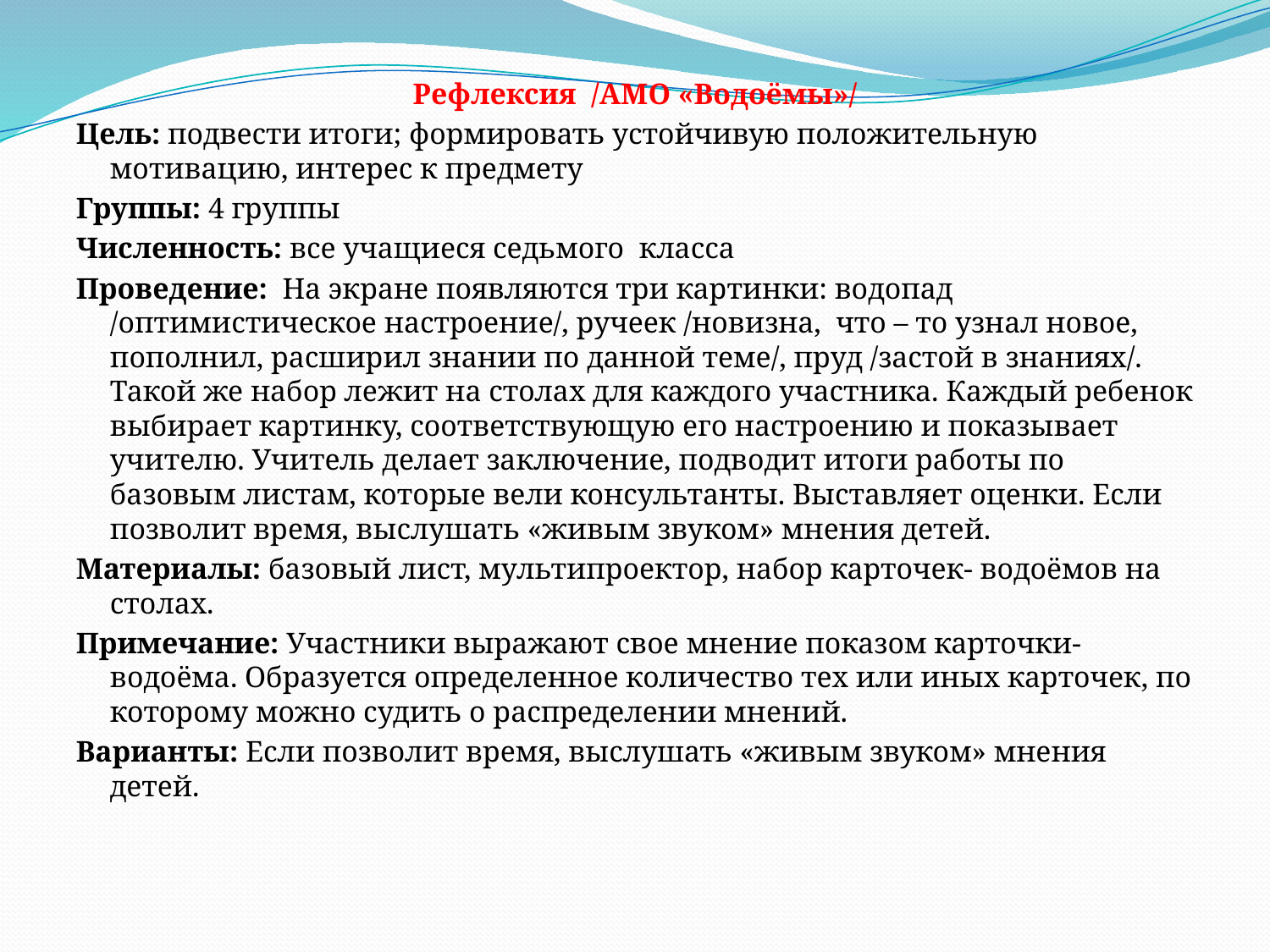

#
Рефлексия  /АМО «Водоёмы»/
Цель: подвести итоги; формировать устойчивую положительную мотивацию, интерес к предмету
Группы: 4 группы
Численность: все учащиеся седьмого  класса
Проведение:  На экране появляются три картинки: водопад /оптимистическое настроение/, ручеек /новизна,  что – то узнал новое, пополнил, расширил знании по данной теме/, пруд /застой в знаниях/. Такой же набор лежит на столах для каждого участника. Каждый ребенок выбирает картинку, соответствующую его настроению и показывает учителю. Учитель делает заключение, подводит итоги работы по базовым листам, которые вели консультанты. Выставляет оценки. Если позволит время, выслушать «живым звуком» мнения детей.
Материалы: базовый лист, мультипроектор, набор карточек- водоёмов на столах.
Примечание: Участники выражают свое мнение показом карточки- водоёма. Образуется определенное количество тех или иных карточек, по которому можно судить о распределении мнений.
Варианты: Если позволит время, выслушать «живым звуком» мнения детей.